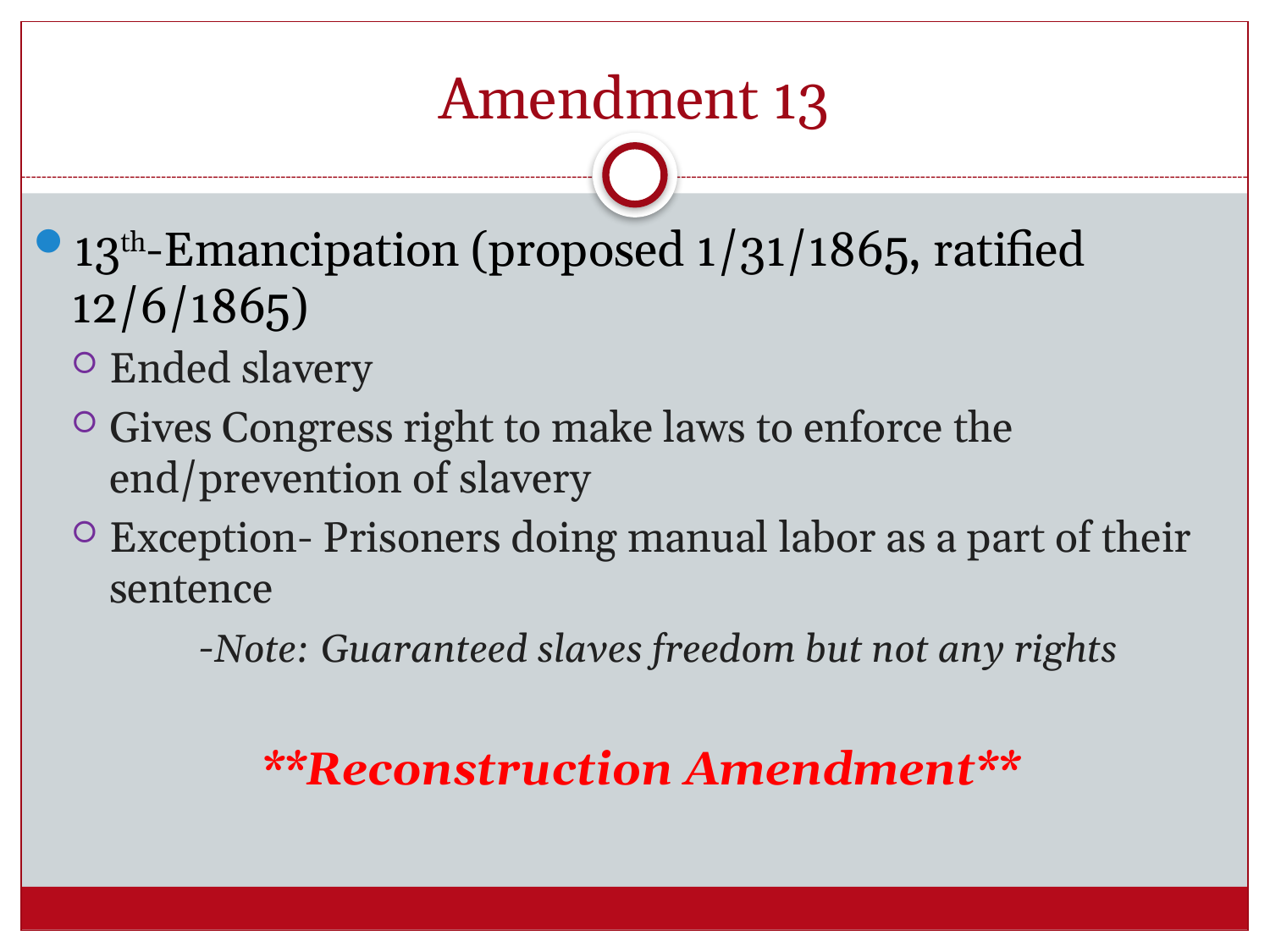

# Amendment 13
13th-Emancipation (proposed 1/31/1865, ratified 12/6/1865)
Ended slavery
Gives Congress right to make laws to enforce the end/prevention of slavery
Exception- Prisoners doing manual labor as a part of their sentence
	-Note: Guaranteed slaves freedom but not any rights

**Reconstruction Amendment**